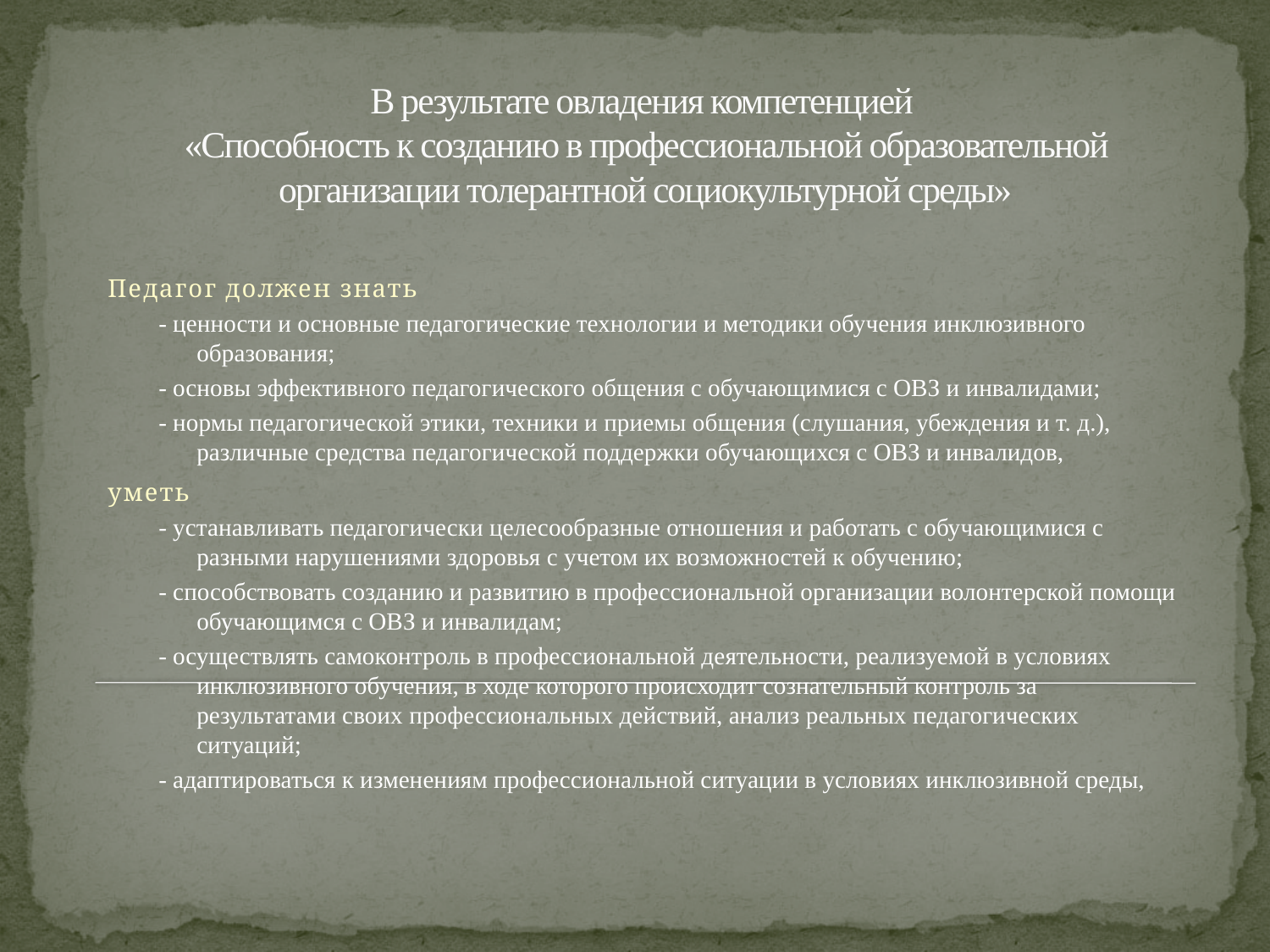

# В результате овладения компетенцией «Способность к созданию в профессиональной образовательной организации толерантной социокультурной среды»
Педагог должен знать
- ценности и основные педагогические технологии и методики обучения инклюзивного образования;
- основы эффективного педагогического общения с обучающимися с ОВЗ и инвалидами;
- нормы педагогической этики, техники и приемы общения (слушания, убеждения и т. д.), различные средства педагогической поддержки обучающихся с ОВЗ и инвалидов,
уметь
- устанавливать педагогически целесообразные отношения и работать с обучающимися с разными нарушениями здоровья с учетом их возможностей к обучению;
- способствовать созданию и развитию в профессиональной организации волонтерской помощи обучающимся с ОВЗ и инвалидам;
- осуществлять самоконтроль в профессиональной деятельности, реализуемой в условиях инклюзивного обучения, в ходе которого происходит сознательный контроль за результатами своих профессиональных действий, анализ реальных педагогических ситуаций;
- адаптироваться к изменениям профессиональной ситуации в условиях инклюзивной среды,